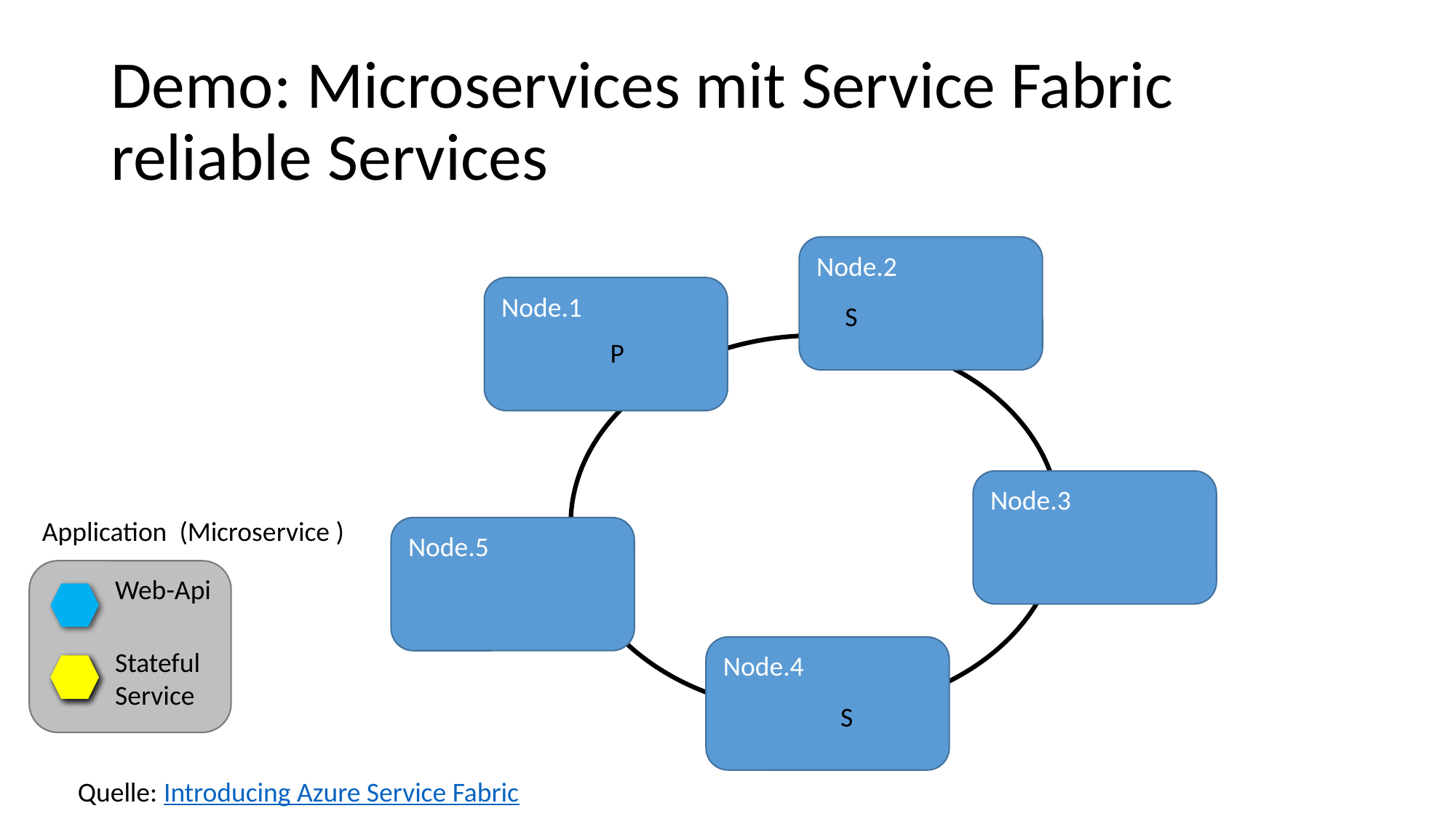

# Demo: Microservices mit Service Fabric reliable Services
Node.2
Node.1
S
P

Node.3
Application  (Microservice )
Node.5

Web-Api

Node.4
Stateful
Service

S
Quelle: Introducing Azure Service Fabric